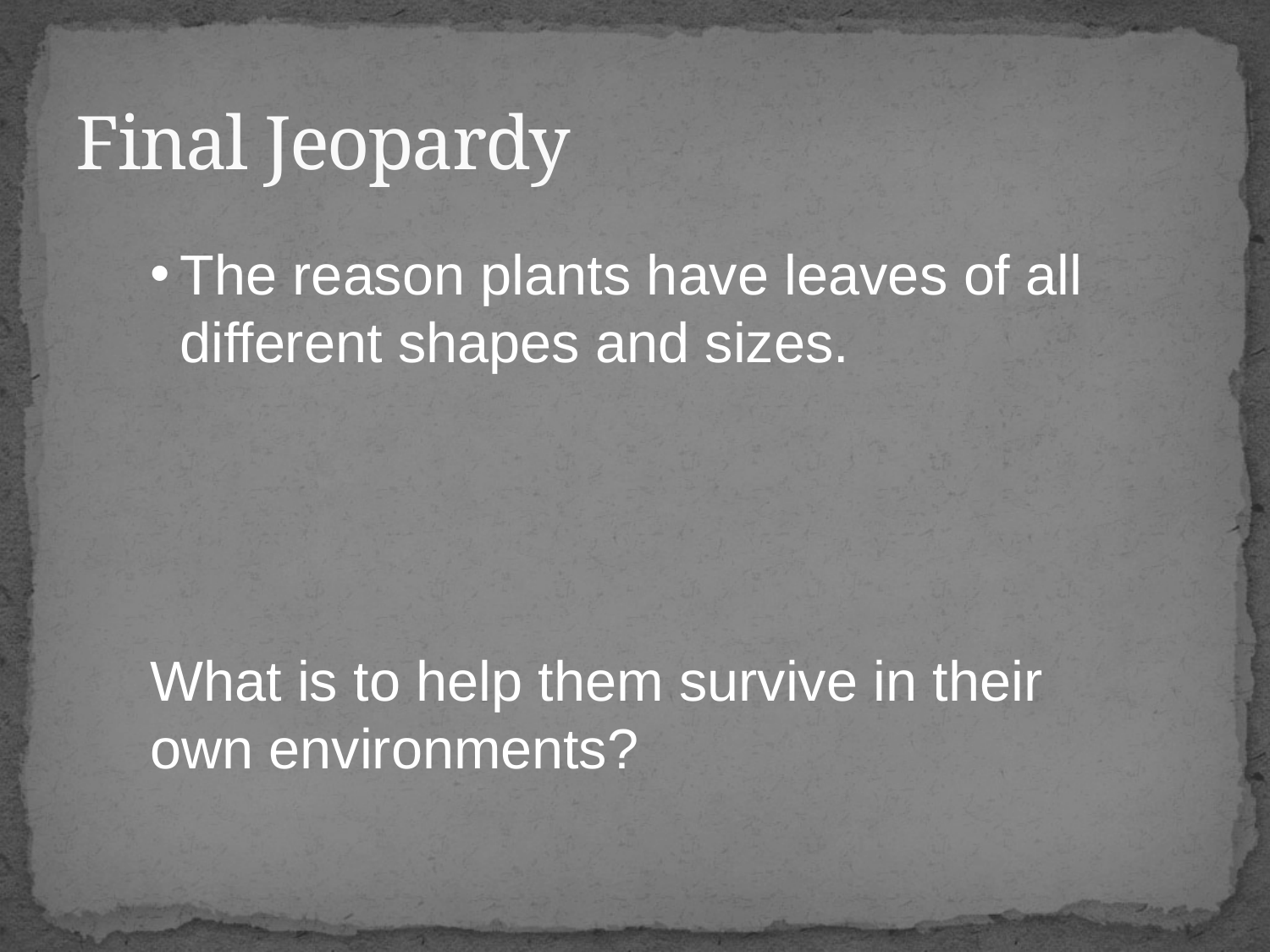

# Final Jeopardy
The reason plants have leaves of all different shapes and sizes.

What is to help them survive in their own environments?